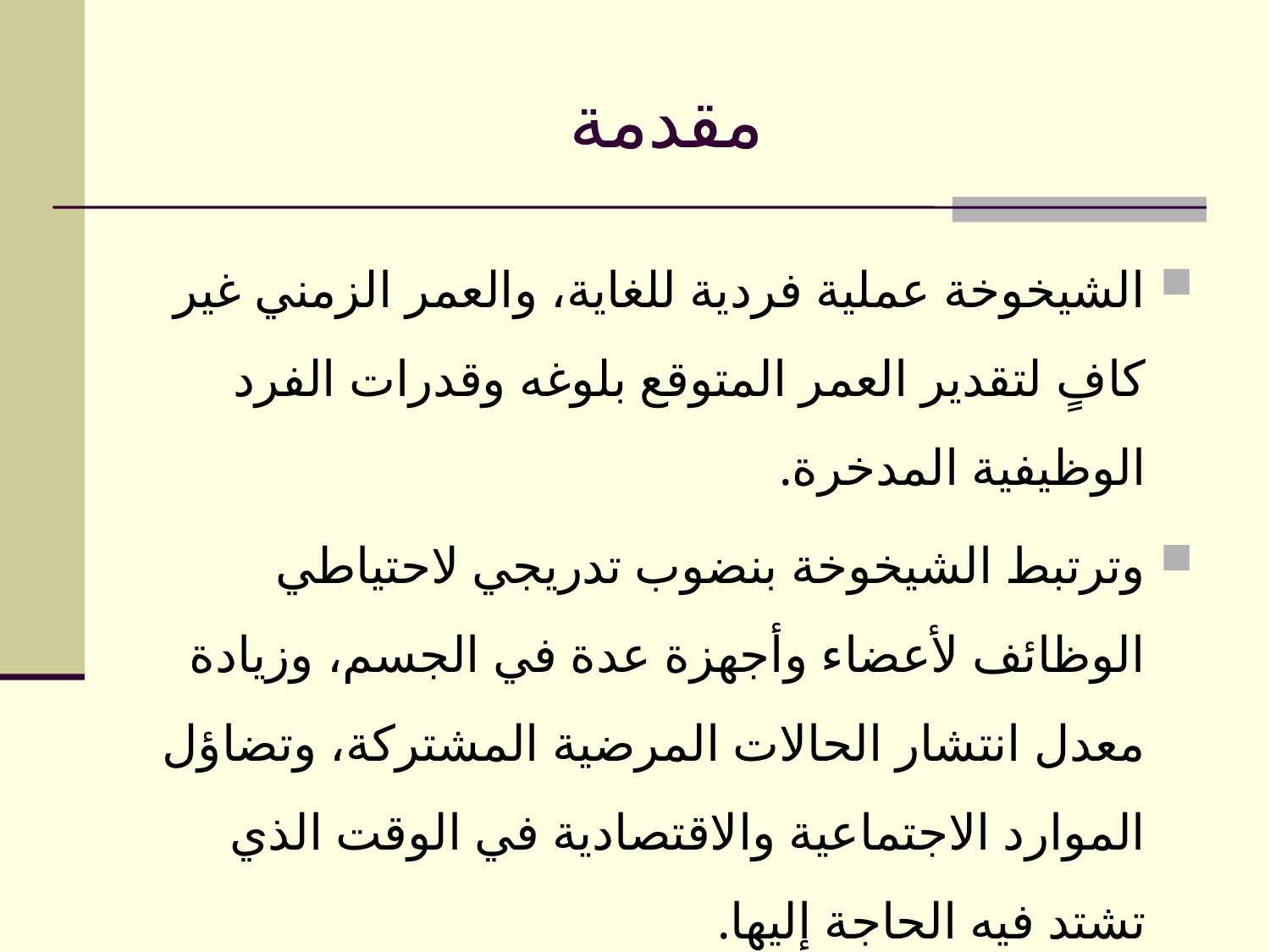

# مقدمة
الشيخوخة عملية فردية للغاية، والعمر الزمني غير كافٍ لتقدير العمر المتوقع بلوغه وقدرات الفرد الوظيفية المدخرة.
وترتبط الشيخوخة بنضوب تدريجي لاحتياطي الوظائف لأعضاء وأجهزة عدة في الجسم، وزيادة معدل انتشار الحالات المرضية المشتركة، وتضاؤل الموارد الاجتماعية والاقتصادية في الوقت الذي تشتد فيه الحاجة إليها.